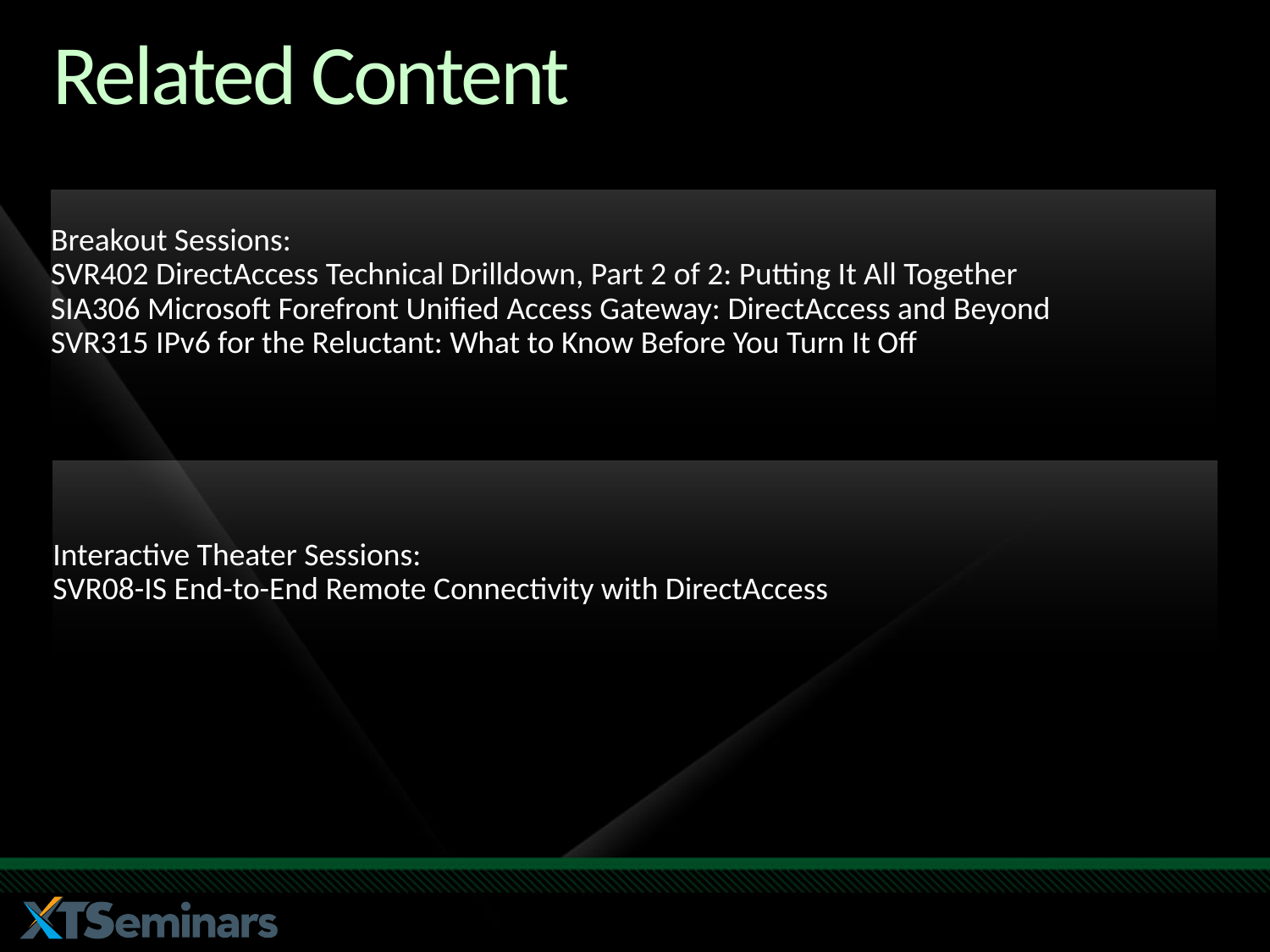

Required Slide
Speakers,
please list the Breakout Sessions,
TLC Interactive Theaters and Labs
that are related to your session.
# Related Content
Breakout Sessions:
SVR402 DirectAccess Technical Drilldown, Part 2 of 2: Putting It All Together
SIA306 Microsoft Forefront Unified Access Gateway: DirectAccess and Beyond
SVR315 IPv6 for the Reluctant: What to Know Before You Turn It Off

Interactive Theater Sessions:
SVR08-IS End-to-End Remote Connectivity with DirectAccess